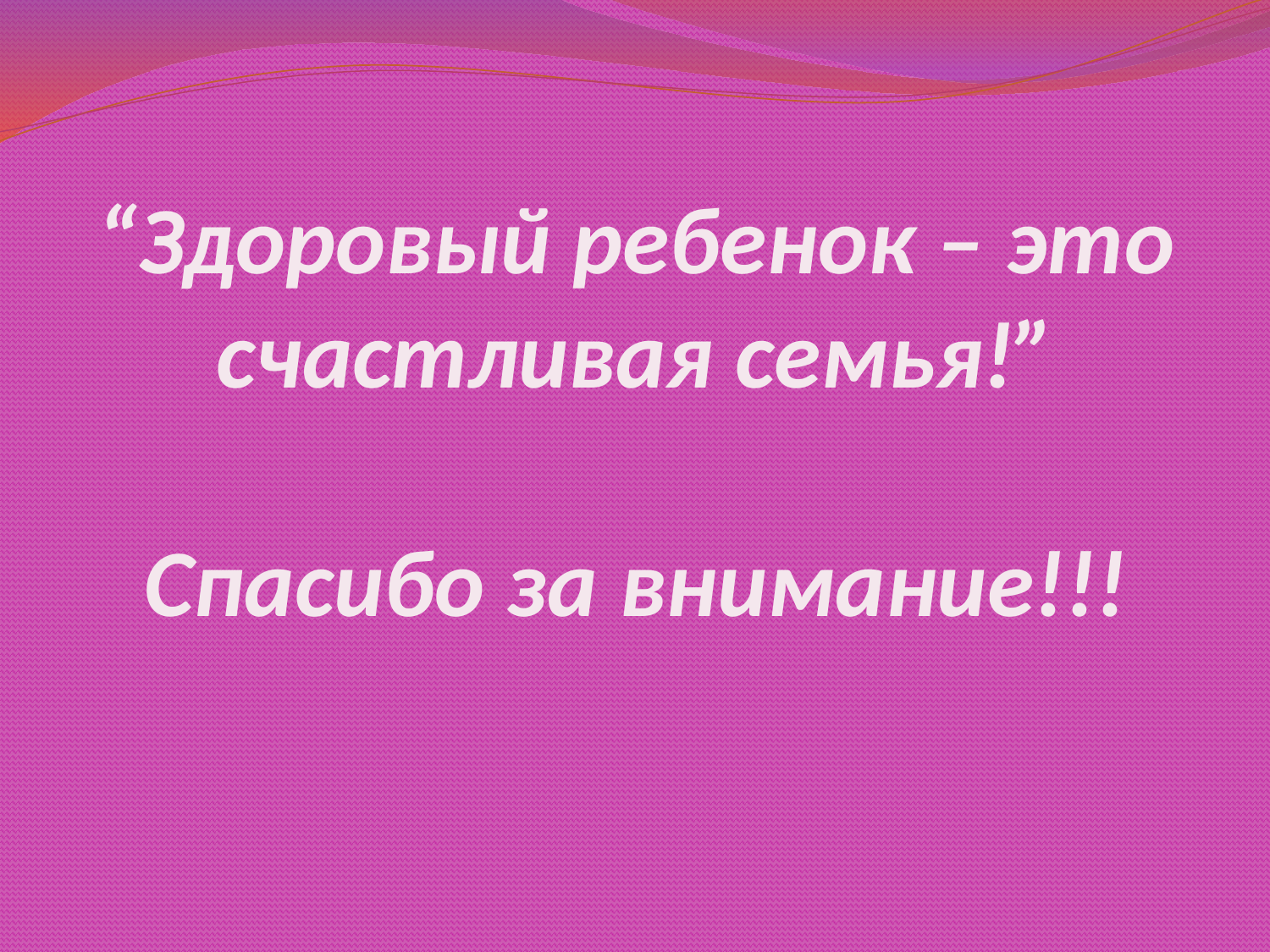

# “Здоровый ребенок – это счастливая семья!” Спасибо за внимание!!!